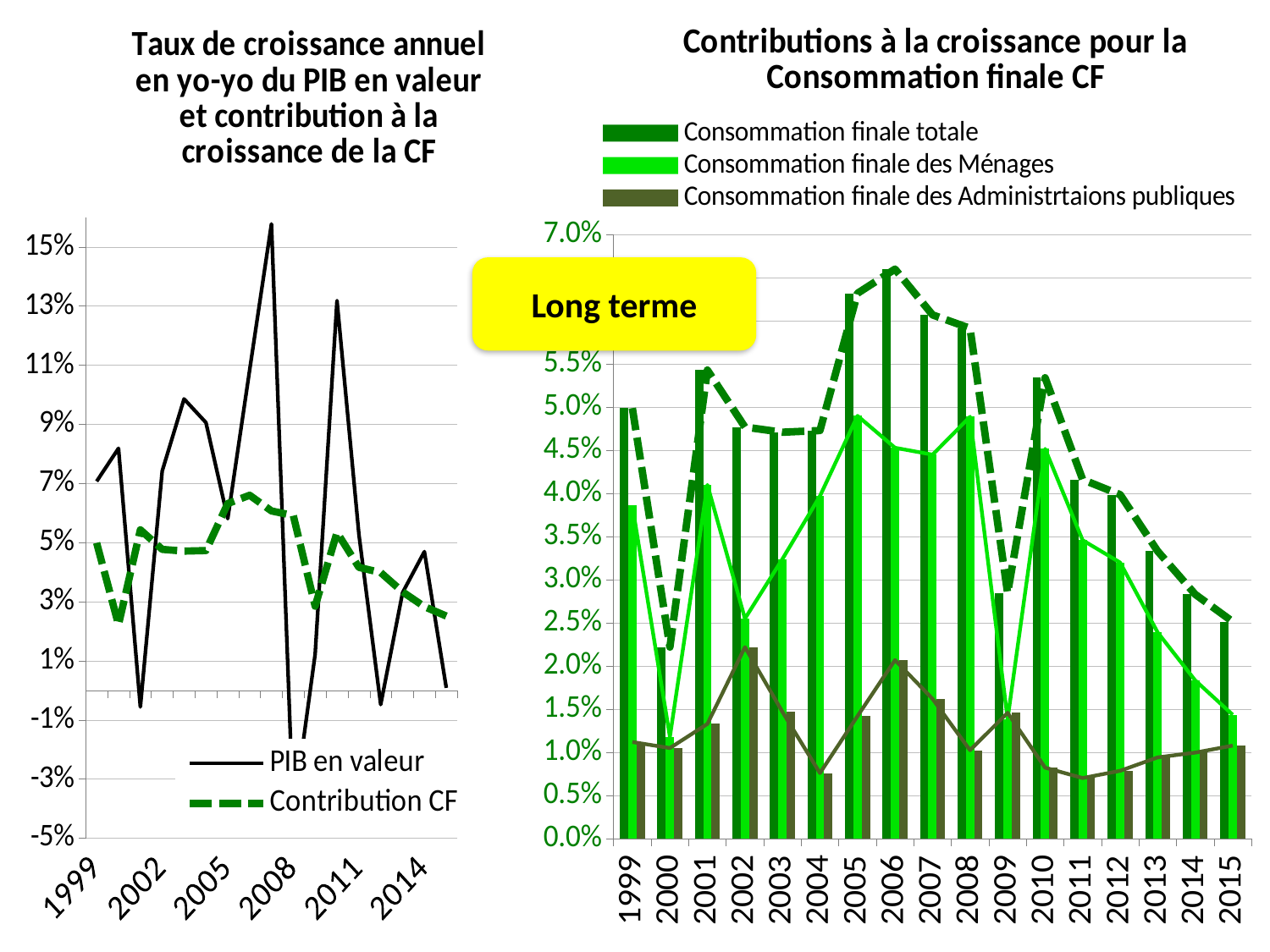

### Chart: Taux de croissance annuel en yo-yo du PIB en valeur et contribution à la croissance de la CF

| Category | PIB en valeur | Contribution CF |
|---|---|---|
| 1999.0 | 0.0707 | 0.0499 |
| 2000.0 | 0.0819 | 0.0222 |
| 2001.0 | -0.0056 | 0.0543 |
| 2002.0 | 0.0742 | 0.0477 |
| 2003.0 | 0.0986 | 0.0471 |
| 2004.0 | 0.0906 | 0.0473 |
| 2005.0 | 0.0581 | 0.0632 |
| 2006.0 | 0.1084 | 0.066 |
| 2007.0 | 0.1578 | 0.0607 |
| 2008.0 | -0.0420112696870249 | 0.0591380129602608 |
| 2009.0 | 0.0122352266077328 | 0.0284562174489763 |
| 2010.0 | 0.131859838998812 | 0.0534123792323238 |
| 2011.0 | 0.0528073478520321 | 0.0416069036780783 |
| 2012.0 | -0.00480321430663499 | 0.0398614490039547 |
| 2013.0 | 0.033068592443753 | 0.0333146146500108 |
| 2014.0 | 0.0469360842654864 | 0.0283145364649091 |
| 2015.0 | 0.000840441167555772 | 0.0251447121507237 |

### Chart: Contributions à la croissance pour la Consommation finale CF

| Category | Consommation finale totale | Consommation finale des Ménages  | Consommation finale des Administrtaions publiques | Contribution CF | Consommation finale des Ménages  | Consommation finale des Administrtaions publiques |
|---|---|---|---|---|---|---|
| 1999.0 | 0.0499 | 0.0386 | 0.0112 | 0.0499 | 0.0386 | 0.0112 |
| 2000.0 | 0.0222 | 0.0118 | 0.0105 | 0.0222 | 0.0118 | 0.0105 |
| 2001.0 | 0.0543 | 0.041 | 0.0133 | 0.0543 | 0.041 | 0.0133 |
| 2002.0 | 0.0477 | 0.0255 | 0.0222 | 0.0477 | 0.0255 | 0.0222 |
| 2003.0 | 0.0471 | 0.0324 | 0.0147 | 0.0471 | 0.0324 | 0.0147 |
| 2004.0 | 0.0473 | 0.0397 | 0.0076 | 0.0473 | 0.0397 | 0.0076 |
| 2005.0 | 0.0632 | 0.049 | 0.0142 | 0.0632 | 0.049 | 0.0142 |
| 2006.0 | 0.066 | 0.0453 | 0.0207 | 0.066 | 0.0453 | 0.0207 |
| 2007.0 | 0.0607 | 0.0445 | 0.0161982620697479 | 0.0607 | 0.0445 | 0.0161982620697479 |
| 2008.0 | 0.0591380129602608 | 0.0488945172801731 | 0.0102434956800877 | 0.0591380129602608 | 0.0488945172801731 | 0.0102434956800877 |
| 2009.0 | 0.0284562174489763 | 0.0138662965766863 | 0.0145899208722899 | 0.0284562174489763 | 0.0138662965766863 | 0.0145899208722899 |
| 2010.0 | 0.0534123792323238 | 0.0451810424121979 | 0.00823133682012582 | 0.0534123792323238 | 0.0451810424121979 | 0.00823133682012582 |
| 2011.0 | 0.0416069036780783 | 0.0345824539424591 | 0.00702444973561921 | 0.0416069036780783 | 0.0345824539424591 | 0.00702444973561921 |
| 2012.0 | 0.0398614490039547 | 0.0319972239721921 | 0.00786422503176263 | 0.0398614490039547 | 0.0319972239721921 | 0.00786422503176263 |
| 2013.0 | 0.0333146146500108 | 0.023899136998353 | 0.00941547765165779 | 0.0333146146500108 | 0.023899136998353 | 0.00941547765165779 |
| 2014.0 | 0.0283145364649091 | 0.0183427506254397 | 0.00997178583946935 | 0.0283145364649091 | 0.0183427506254397 | 0.00997178583946935 |
| 2015.0 | 0.0251447121507237 | 0.0143586740557298 | 0.0107860380949937 | 0.0251447121507237 | 0.0143586740557298 | 0.0107860380949937 |
Long terme